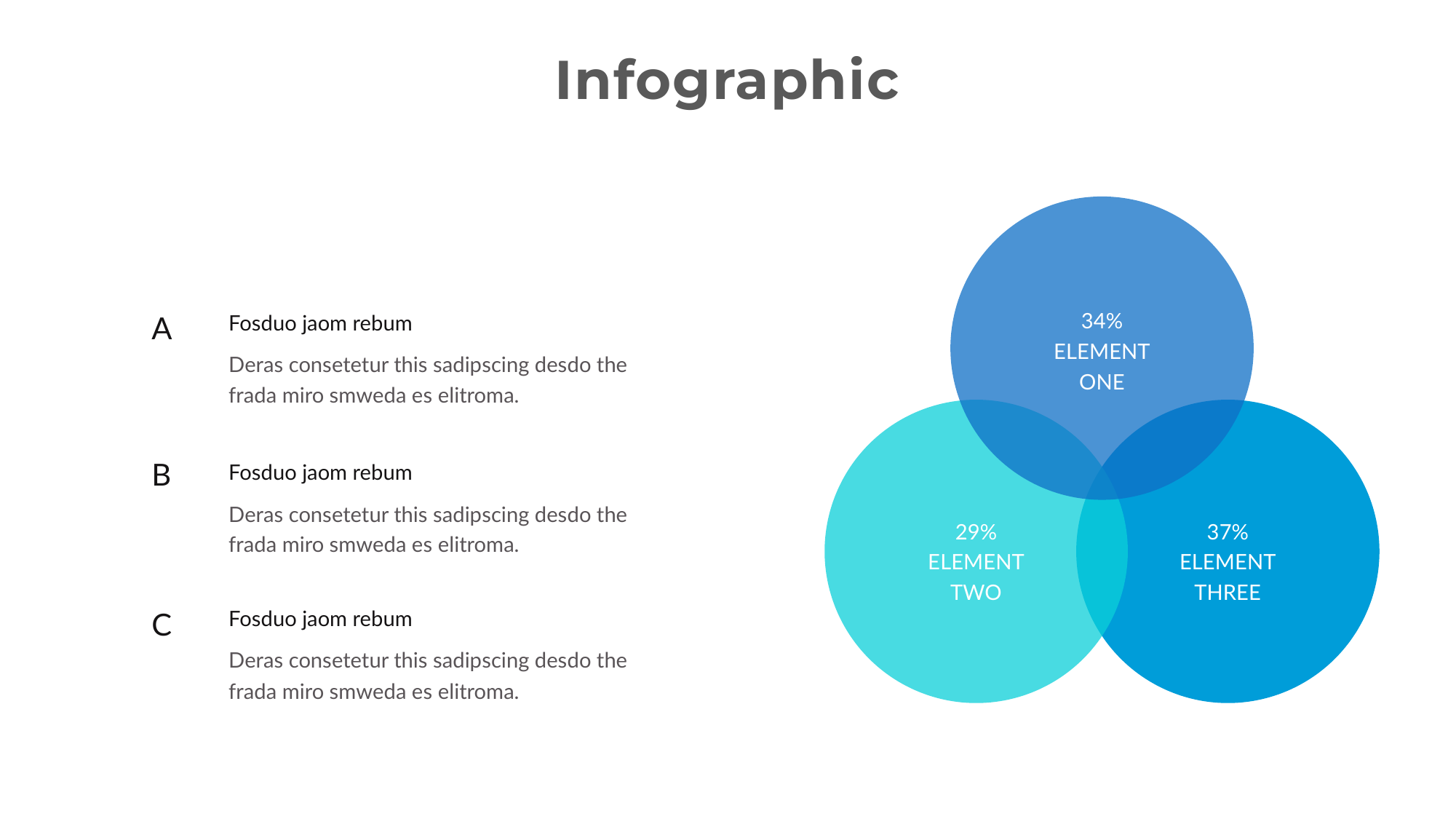

Infographic

34%
ELEMENT
ONE
A
Fosduo jaom rebum
Deras consetetur this sadipscing desdo the frada miro smweda es elitroma.

B
Fosduo jaom rebum
Deras consetetur this sadipscing desdo the frada miro smweda es elitroma.
29%
ELEMENT
TWO
37%
ELEMENT
THREE
Fosduo jaom rebum
C
Deras consetetur this sadipscing desdo the frada miro smweda es elitroma.